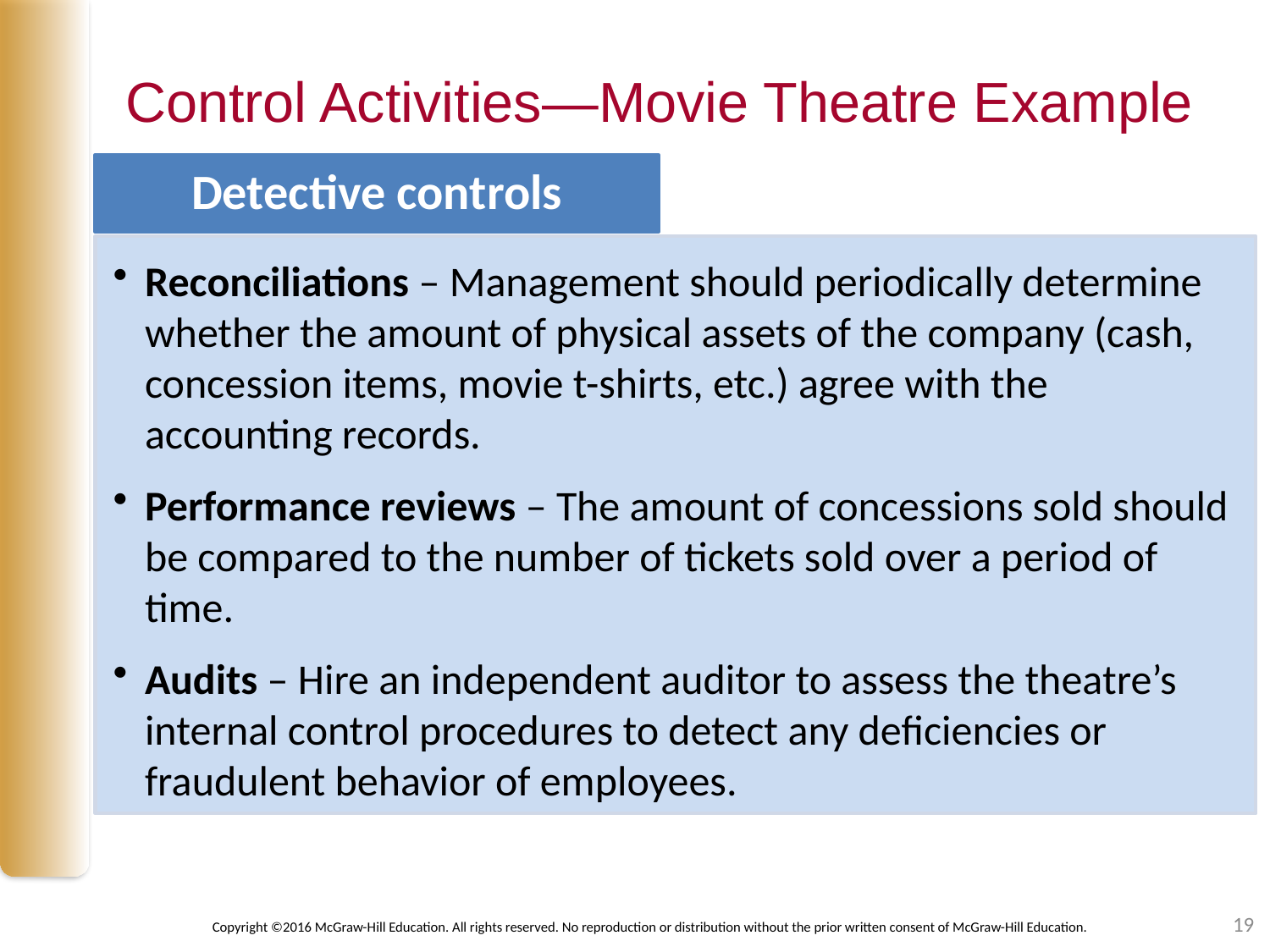

# Control Activities—Movie Theatre Example
Detective controls
Reconciliations – Management should periodically determine whether the amount of physical assets of the company (cash, concession items, movie t-shirts, etc.) agree with the accounting records.
Performance reviews – The amount of concessions sold should be compared to the number of tickets sold over a period of time.
Audits – Hire an independent auditor to assess the theatre’s internal control procedures to detect any deficiencies or fraudulent behavior of employees.
19
Copyright ©2016 McGraw-Hill Education. All rights reserved. No reproduction or distribution without the prior written consent of McGraw-Hill Education.